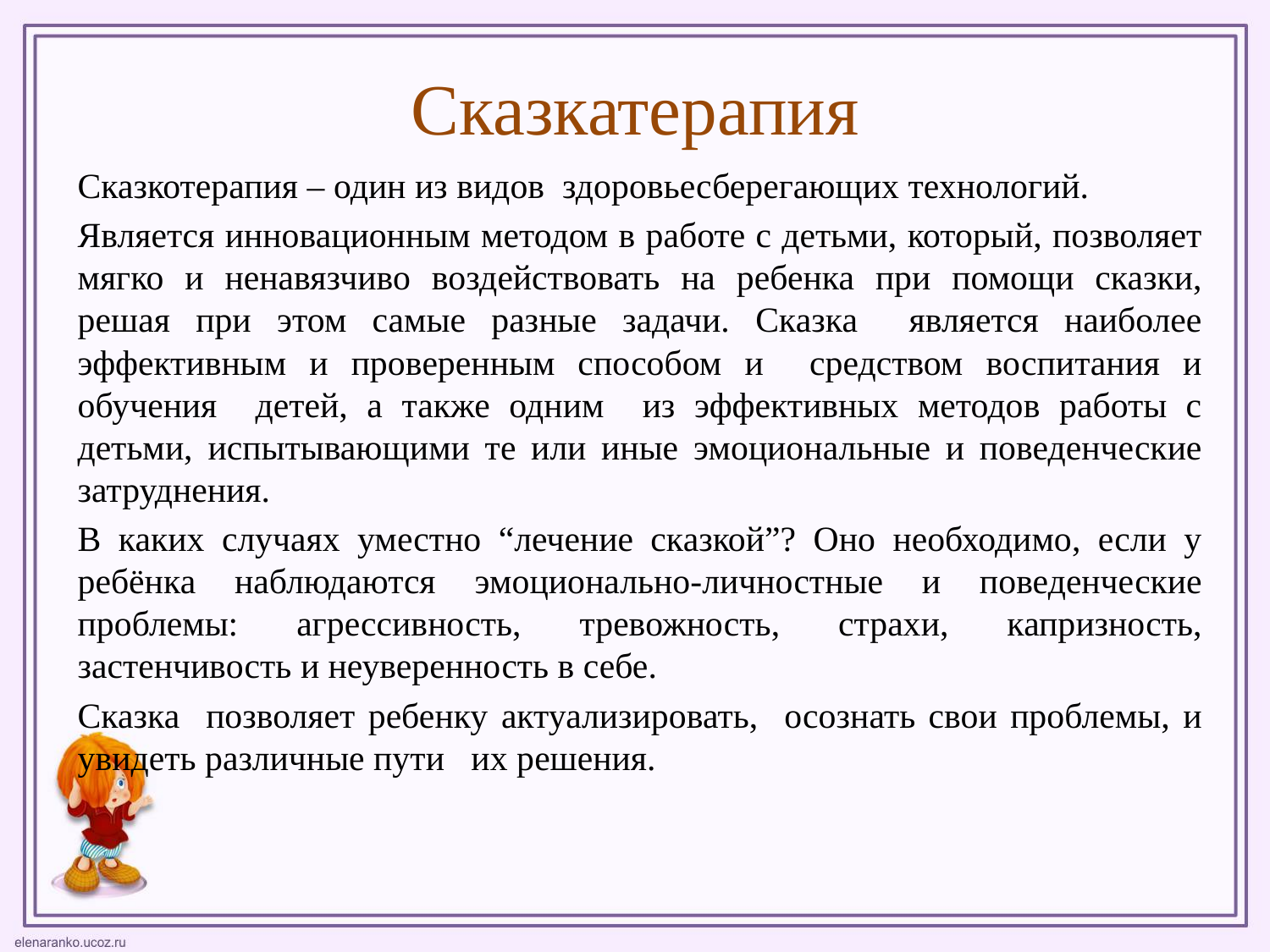

# Сказкатерапия
Сказкотерапия – один из видов  здоровьесберегающих технологий.
Является инновационным методом в работе с детьми, который, позволяет мягко и ненавязчиво воздействовать на ребенка при помощи сказки, решая при этом самые разные задачи. Сказка  является наиболее эффективным и проверенным способом и  средством воспитания и обучения  детей, а также одним  из эффективных методов работы с детьми, испытывающими те или иные эмоциональные и поведенческие затруднения.
В каких случаях уместно “лечение сказкой”? Оно необходимо, если у ребёнка наблюдаются эмоционально-личностные и поведенческие проблемы: агрессивность, тревожность, страхи, капризность, застенчивость и неуверенность в себе.
Сказка  позволяет ребенку актуализировать,  осознать свои проблемы, и увидеть различные пути   их решения.